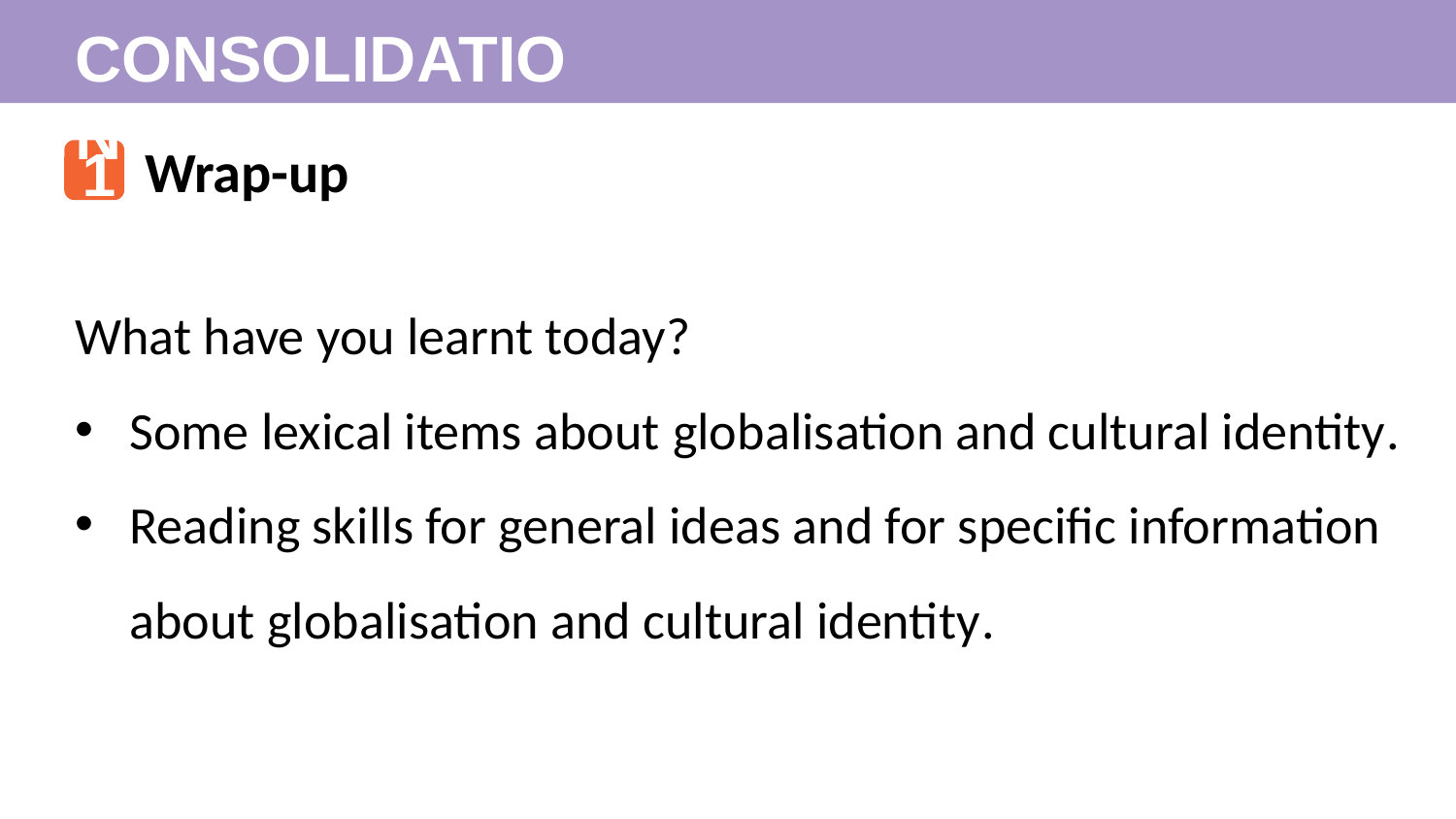

CONSOLIDATION
1
Wrap-up

What have you learnt today?
Some lexical items about globalisation and cultural identity.
Reading skills for general ideas and for specific information about globalisation and cultural identity.